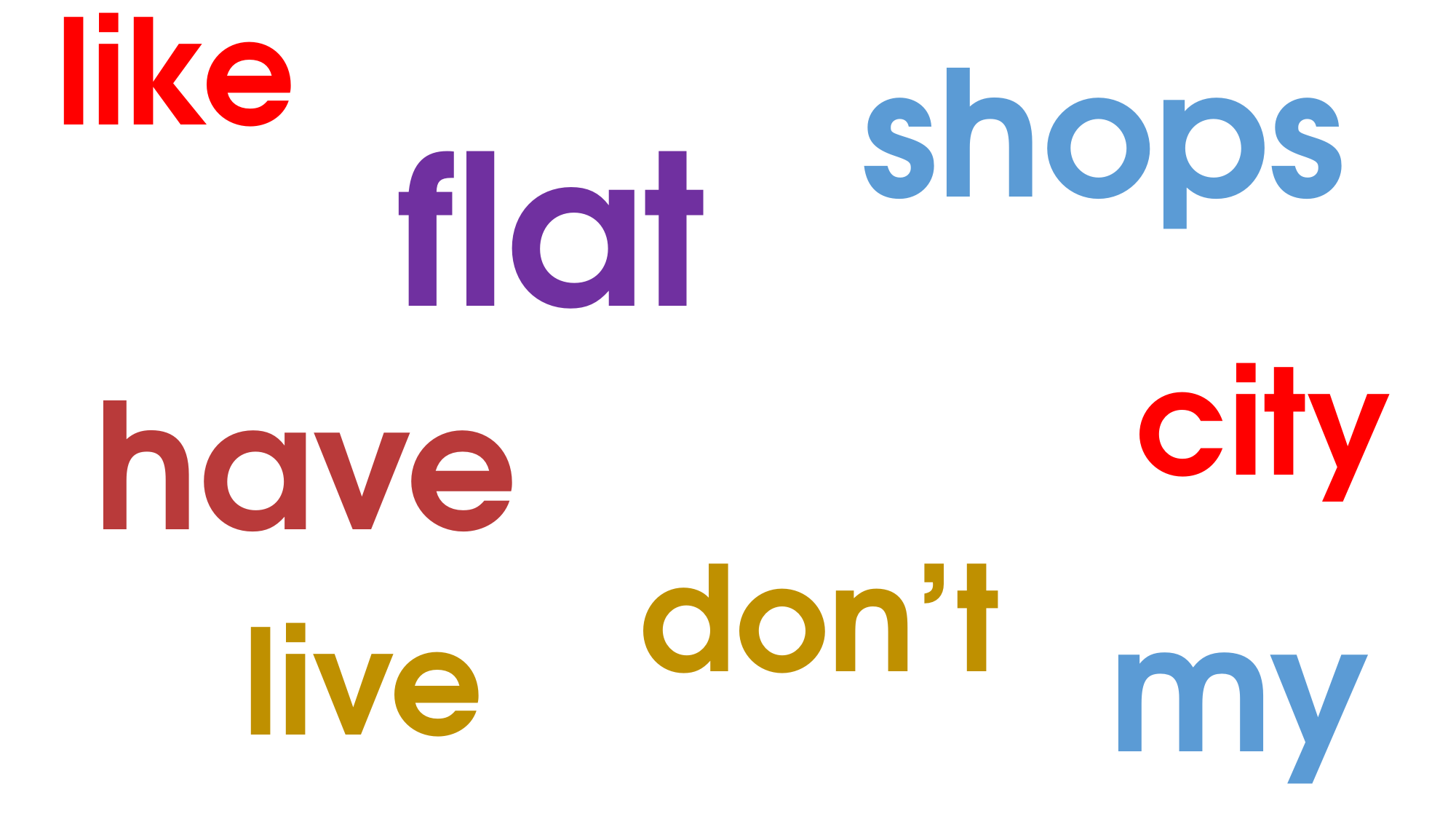

like
shops
flat
city
have
don’t
my
live